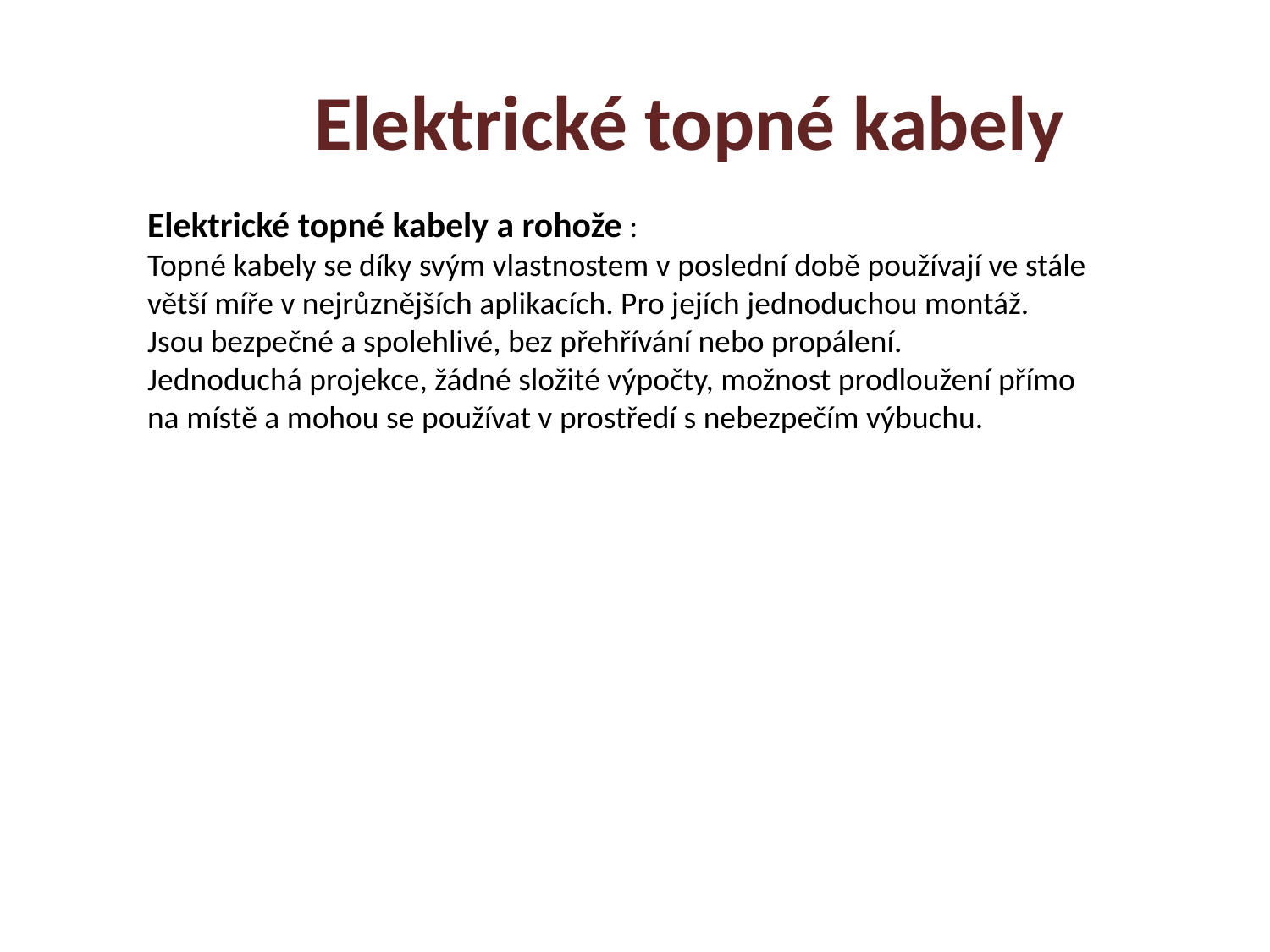

Elektrické topné kabely

Elektrické topné kabely a rohože :
Topné kabely se díky svým vlastnostem v poslední době používají ve stále větší míře v nejrůznějších aplikacích. Pro jejích jednoduchou montáž.
Jsou bezpečné a spolehlivé, bez přehřívání nebo propálení.
Jednoduchá projekce, žádné složité výpočty, možnost prodloužení přímo na místě a mohou se používat v prostředí s nebezpečím výbuchu.